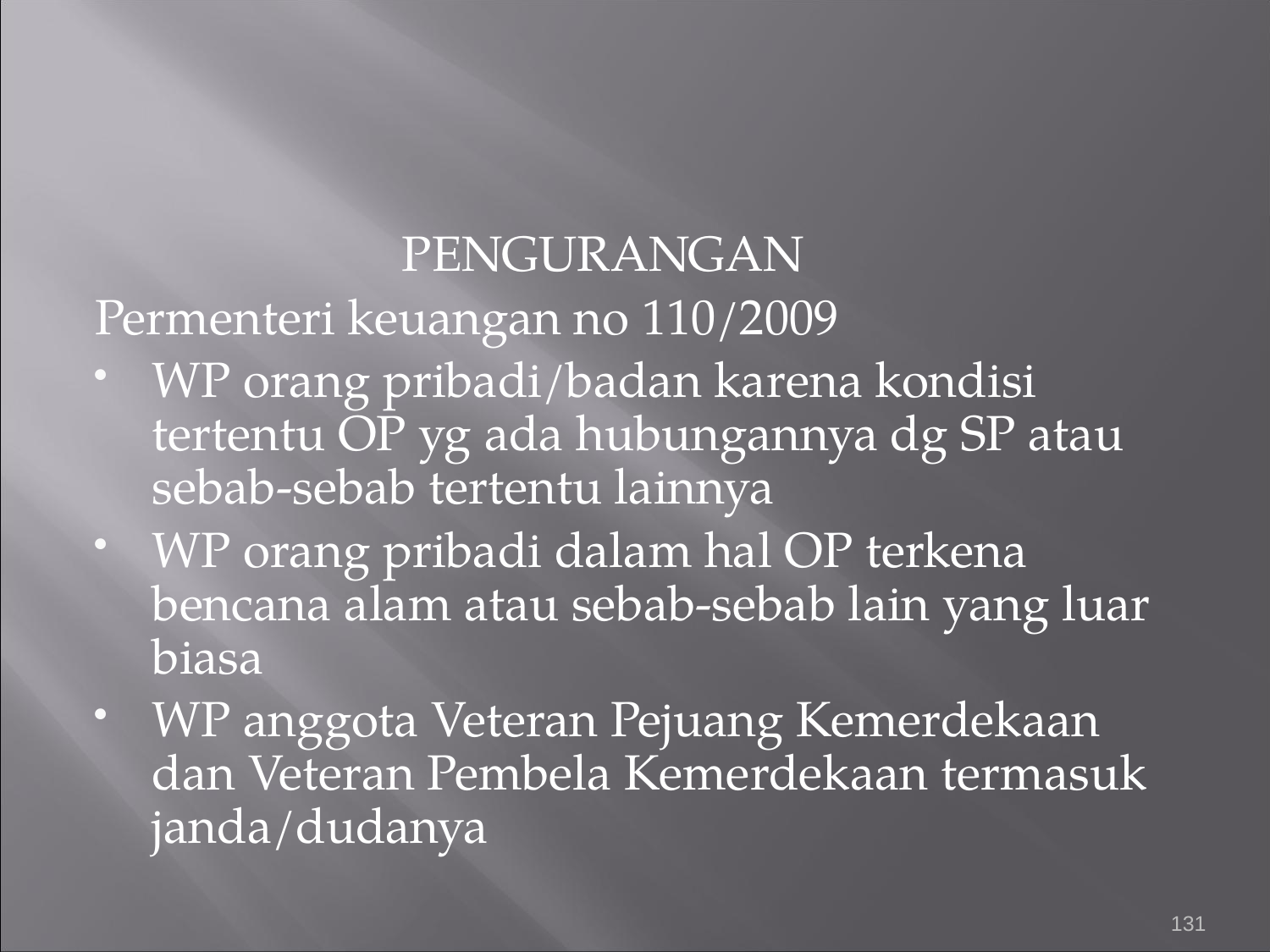

PENGURANGAN
Permenteri keuangan no 110/2009
WP orang pribadi/badan karena kondisi tertentu OP yg ada hubungannya dg SP atau sebab-sebab tertentu lainnya
WP orang pribadi dalam hal OP terkena bencana alam atau sebab-sebab lain yang luar biasa
WP anggota Veteran Pejuang Kemerdekaan dan Veteran Pembela Kemerdekaan termasuk janda/dudanya
131